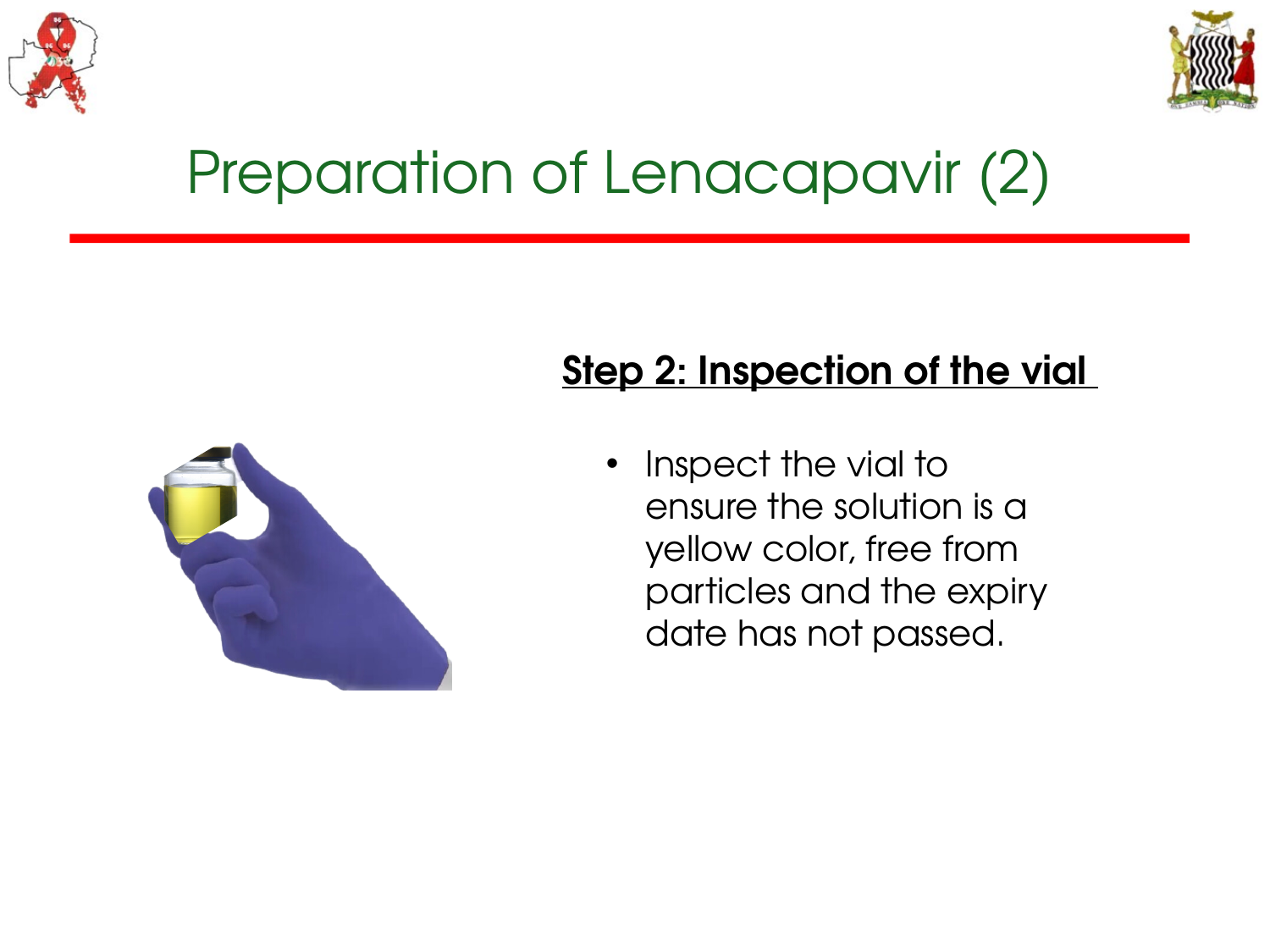

# Preparation of Lenacapavir (2)
Step 2: Inspection of the vial

Inspect the vial to ensure the solution is a yellow color, free from particles and the expiry date has not passed.